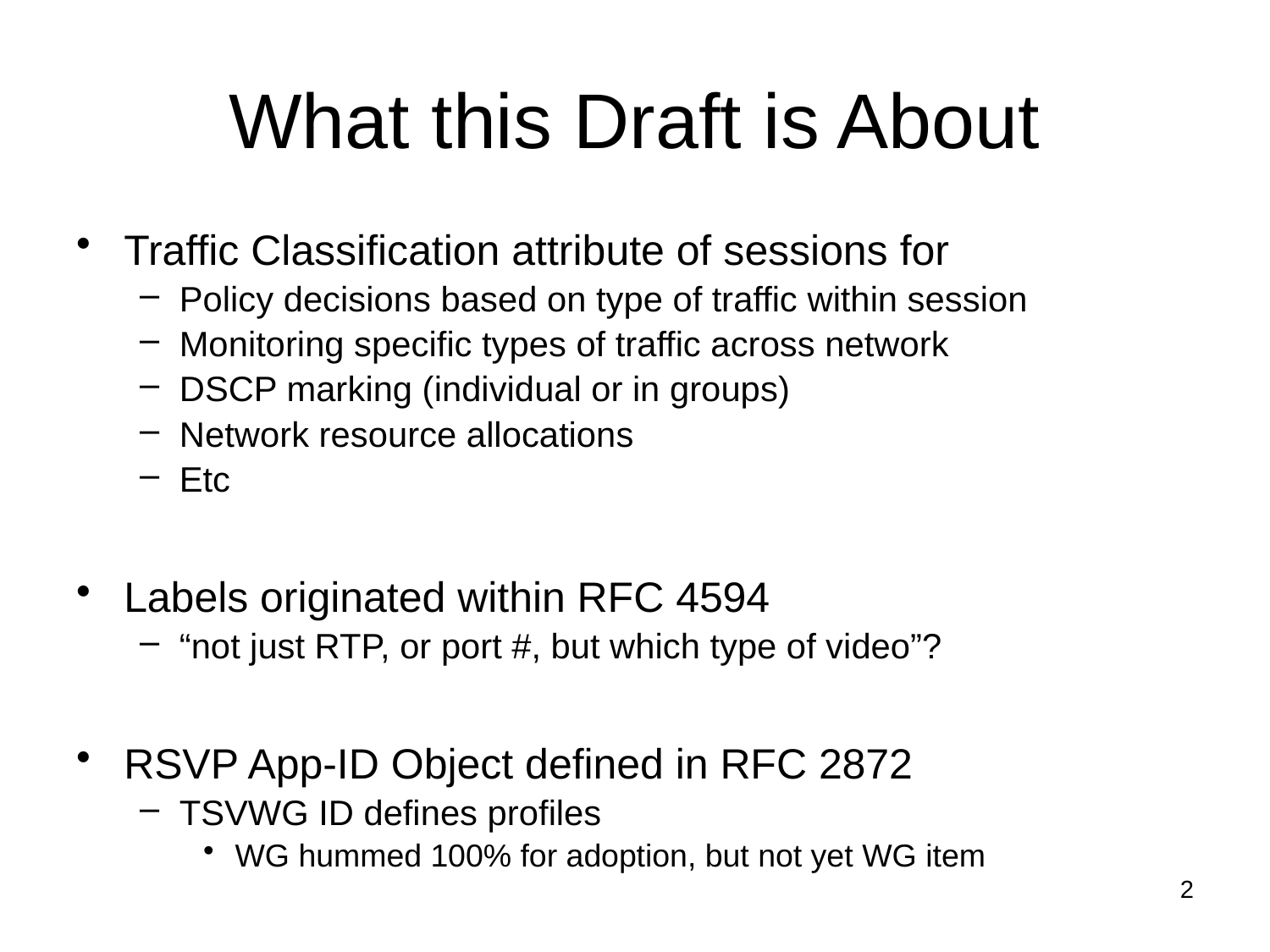

# What this Draft is About
Traffic Classification attribute of sessions for
Policy decisions based on type of traffic within session
Monitoring specific types of traffic across network
DSCP marking (individual or in groups)
Network resource allocations
Etc

Labels originated within RFC 4594
“not just RTP, or port #, but which type of video”?

RSVP App-ID Object defined in RFC 2872
TSVWG ID defines profiles
WG hummed 100% for adoption, but not yet WG item
2